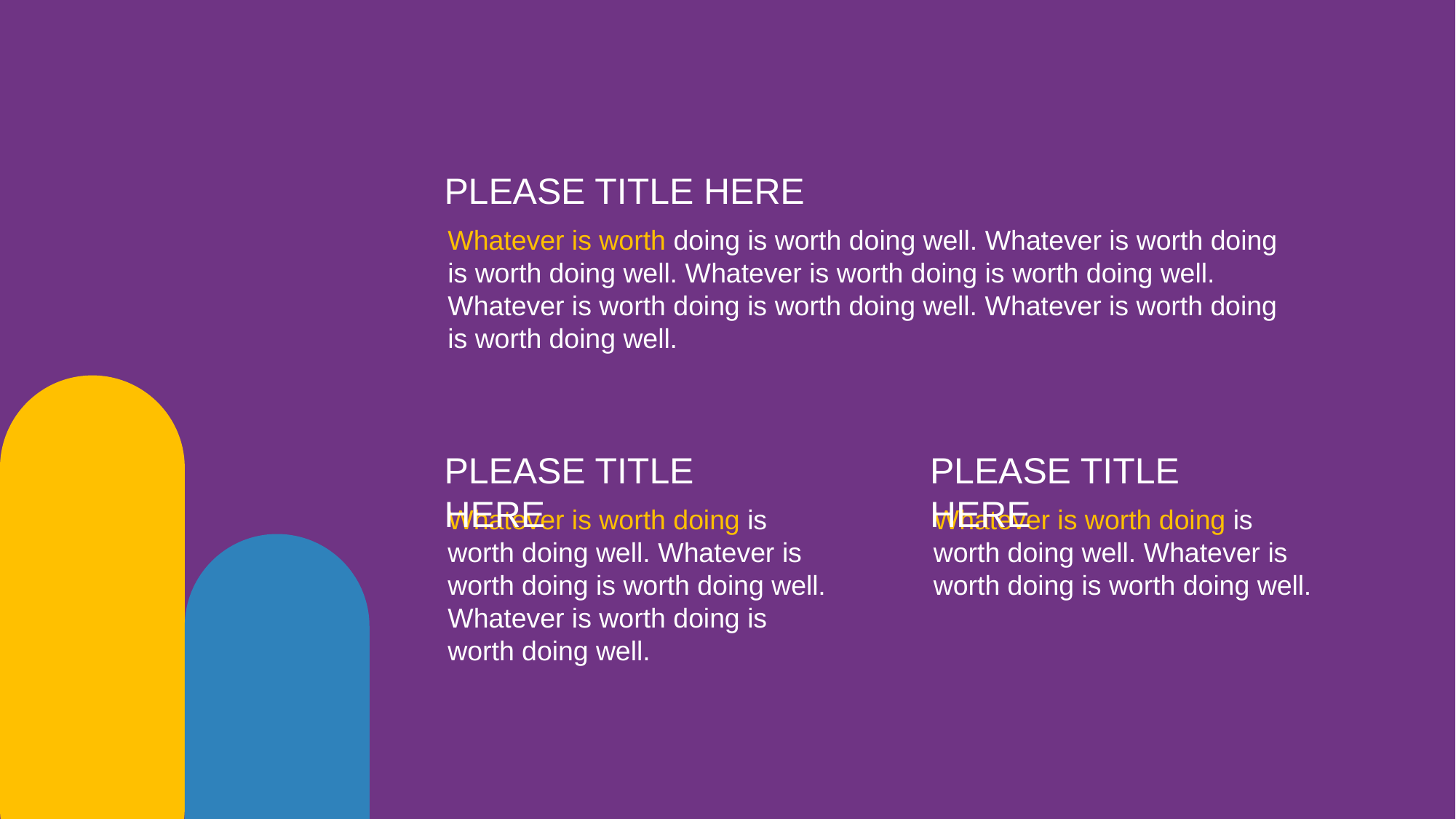

PLEASE TITLE HERE
Whatever is worth doing is worth doing well. Whatever is worth doing is worth doing well. Whatever is worth doing is worth doing well. Whatever is worth doing is worth doing well. Whatever is worth doing is worth doing well.

PLEASE TITLE HERE
PLEASE TITLE HERE
Whatever is worth doing is worth doing well. Whatever is worth doing is worth doing well. Whatever is worth doing is worth doing well.
Whatever is worth doing is worth doing well. Whatever is worth doing is worth doing well.